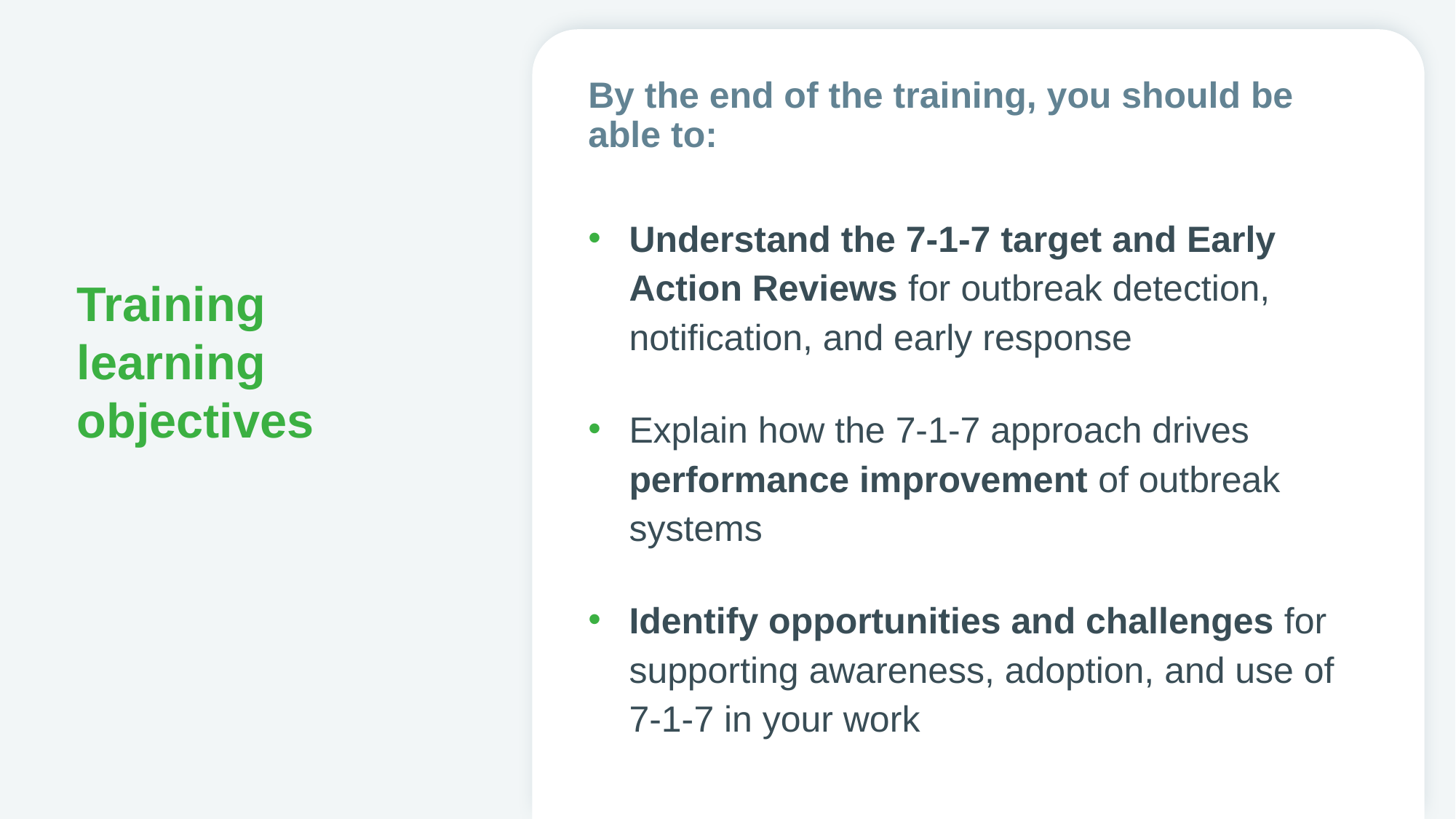

By the end of the training, you should be able to:
# Training learning objectives
Understand the 7-1-7 target and Early Action Reviews for outbreak detection, notification, and early response

Explain how the 7-1-7 approach drives performance improvement of outbreak systems

Identify opportunities and challenges for supporting awareness, adoption, and use of 7-1-7 in your work